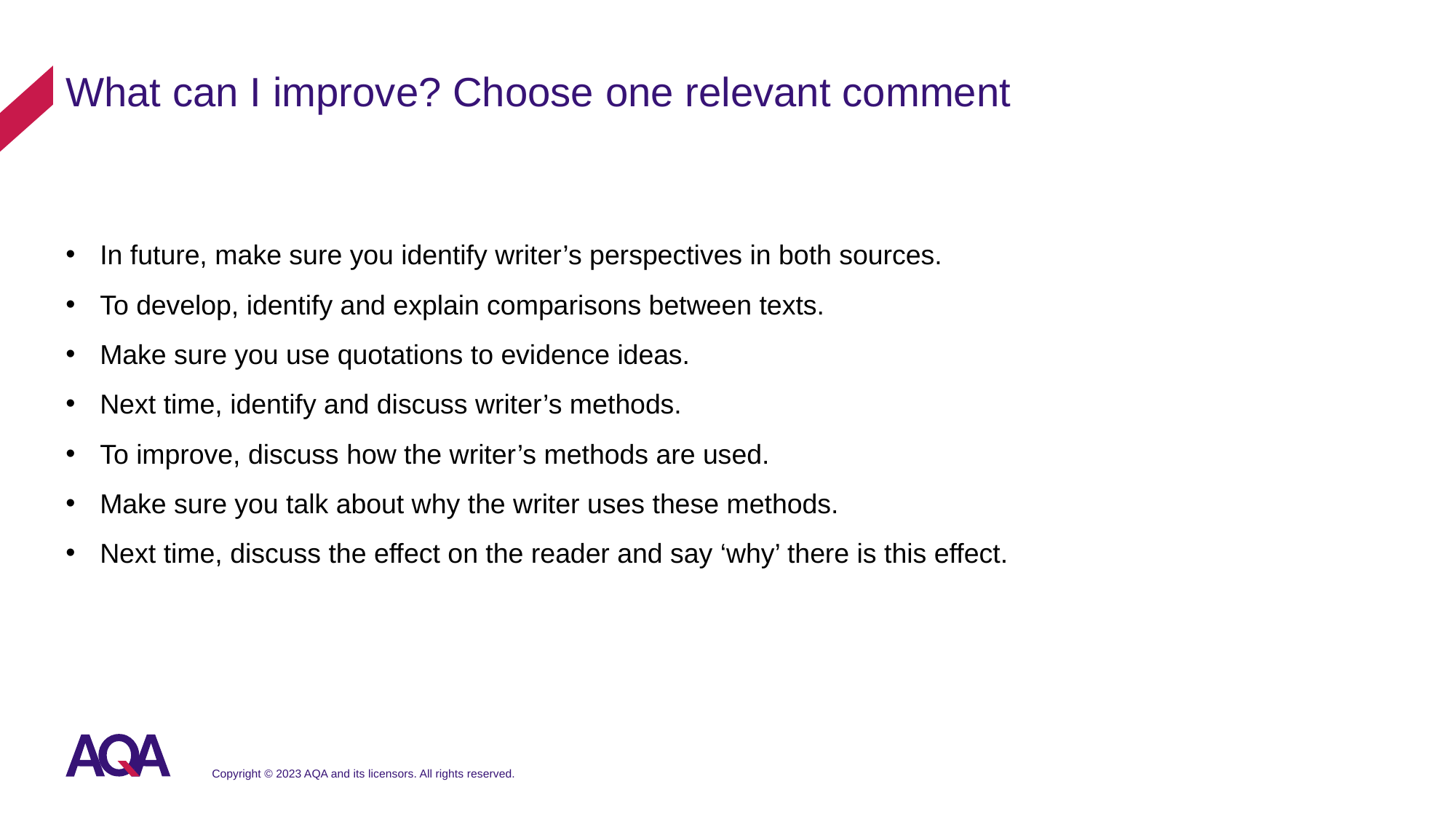

# What can I improve? Choose one relevant comment
In future, make sure you identify writer’s perspectives in both sources.
To develop, identify and explain comparisons between texts.
Make sure you use quotations to evidence ideas.
Next time, identify and discuss writer’s methods.
To improve, discuss how the writer’s methods are used.
Make sure you talk about why the writer uses these methods.
Next time, discuss the effect on the reader and say ‘why’ there is this effect.

Copyright © 2023 AQA and its licensors. All rights reserved.